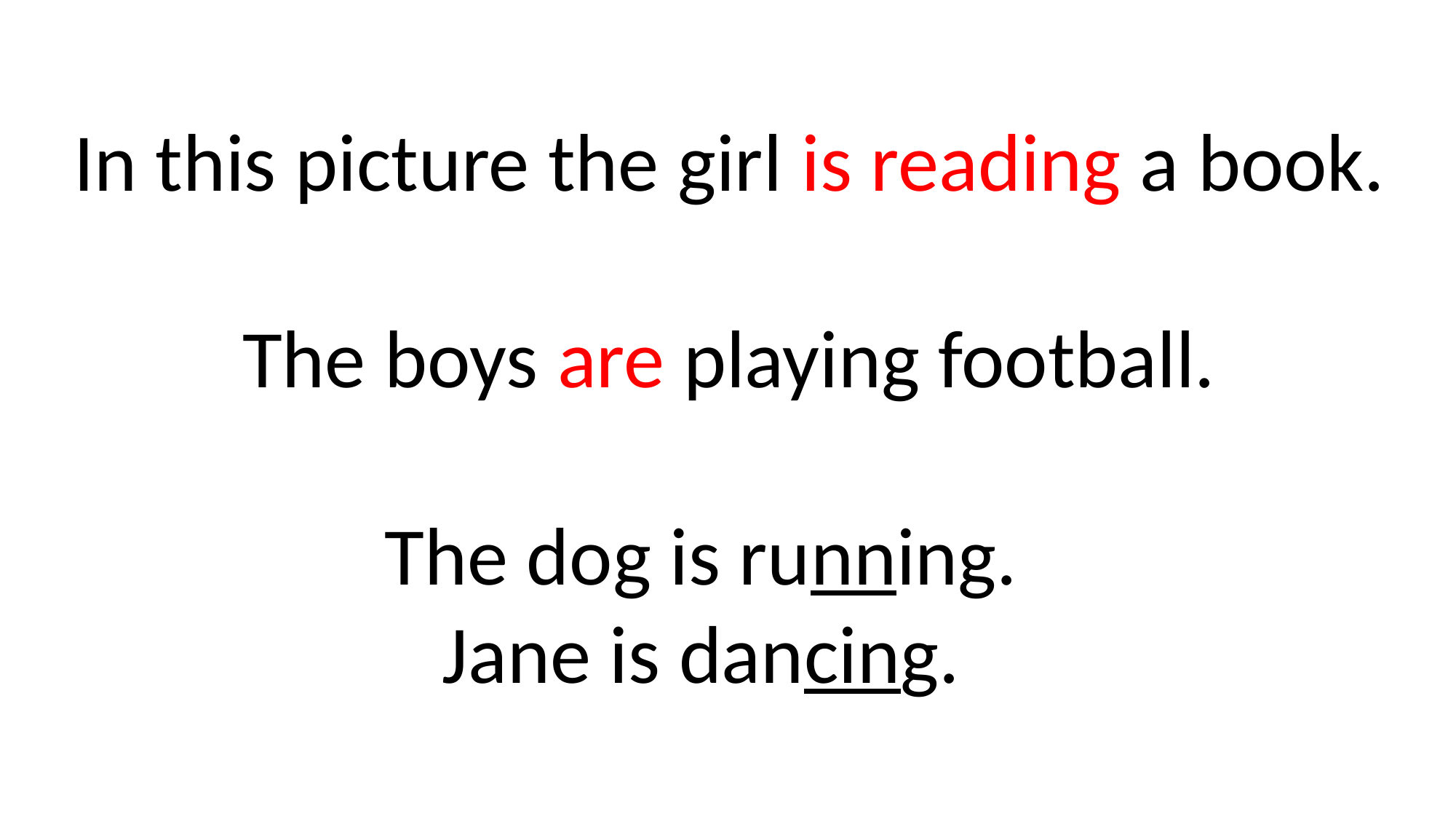

In this picture the girl is reading a book.
The boys are playing football.
The dog is running.
Jane is dancing.